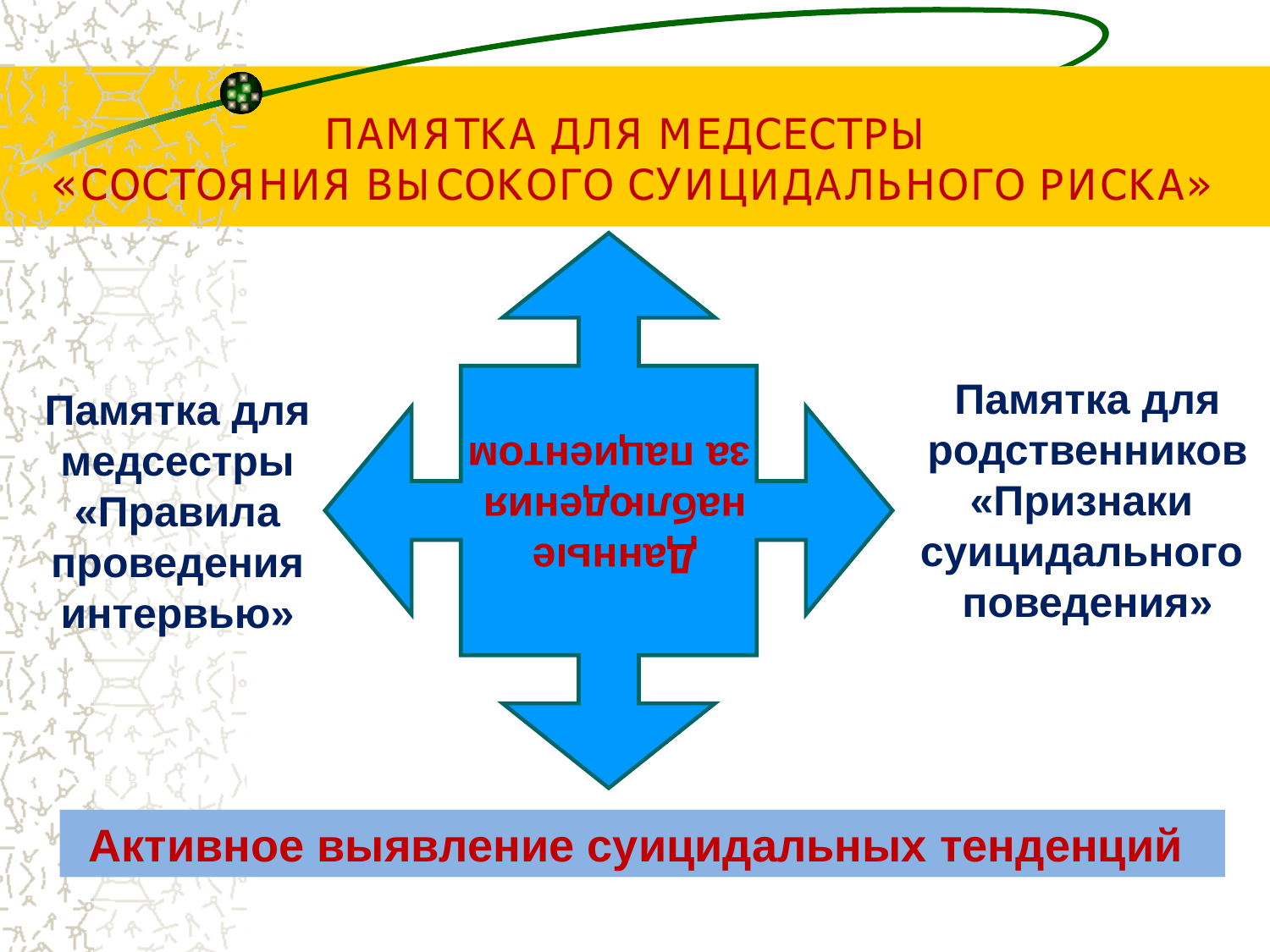

ПАМЯТКА ДЛЯ МЕДСЕСТРЫ
«СОСТОЯНИЯ ВЫСОКОГО СУИЦИДАЛЬНОГО РИСКА»
Данные
наблюдения
за пациентом
#
Памятка для родственников «Признаки  суицидального  поведения»
Памятка для медсестры «Правила проведения интервью»
Активное выявление суицидальных тенденций